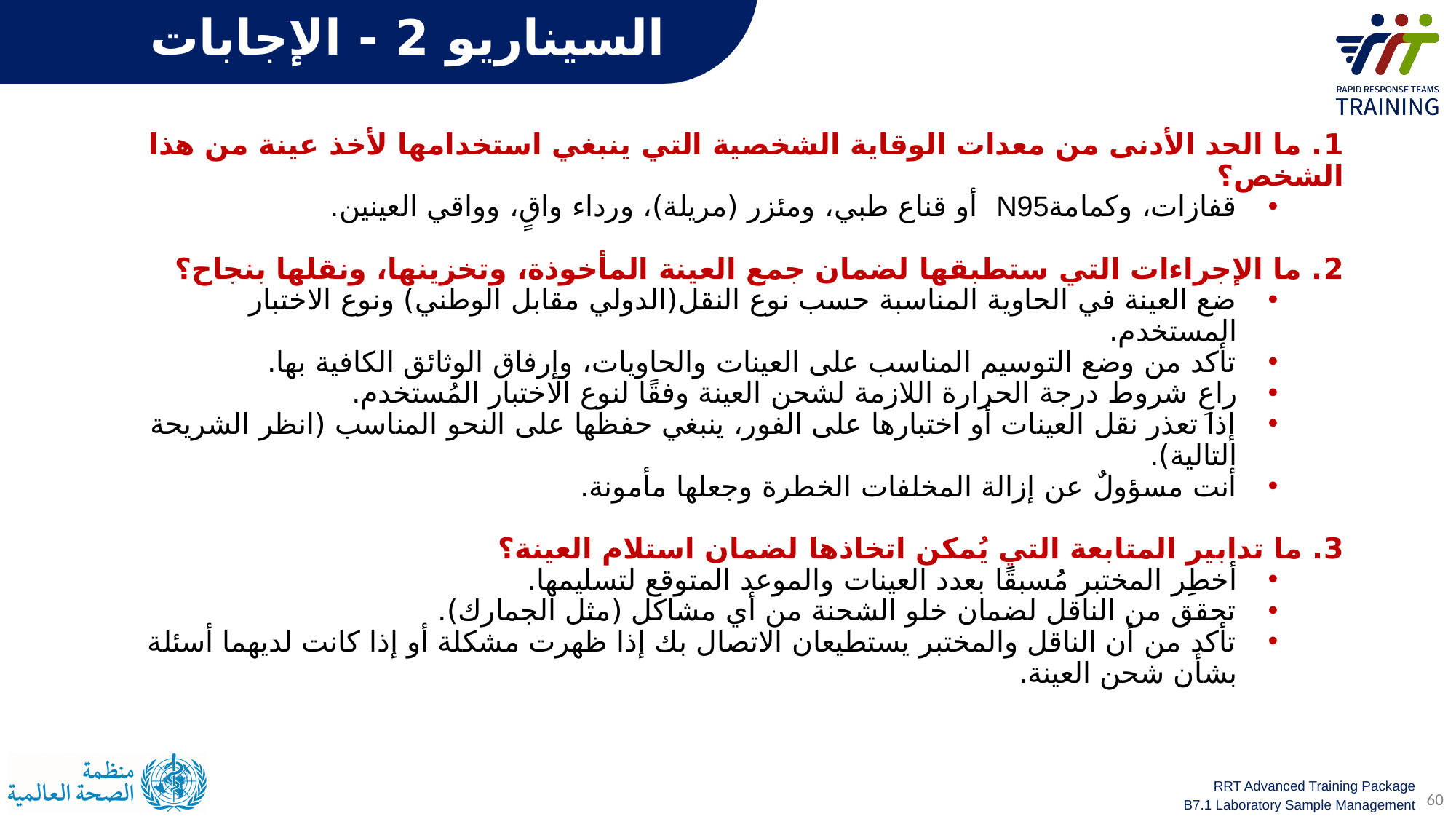

السيناريو 2 - الإجابات
1. ما الحد الأدنى من معدات الوقاية الشخصية التي ينبغي استخدامها لأخذ عينة من هذا الشخص؟
قفازات، وكمامةN95  أو قناع طبي، ومئزر (مريلة)، ورداء واقٍ، وواقي العينين.

2. ما الإجراءات التي ستطبقها لضمان جمع العينة المأخوذة، وتخزينها، ونقلها بنجاح؟
ضع العينة في الحاوية المناسبة حسب نوع النقل(الدولي مقابل الوطني) ونوع الاختبار المستخدم.
تأكد من وضع التوسيم المناسب على العينات والحاويات، وإرفاق الوثائق الكافية بها.
راعِ شروط درجة الحرارة اللازمة لشحن العينة وفقًا لنوع الاختبار المُستخدم.
إذا تعذر نقل العينات أو اختبارها على الفور، ينبغي حفظها على النحو المناسب (انظر الشريحة التالية).
أنت مسؤولٌ عن إزالة المخلفات الخطرة وجعلها مأمونة.

3. ما تدابير المتابعة التي يُمكن اتخاذها لضمان استلام العينة؟
أخطِر المختبر مُسبقًا بعدد العينات والموعد المتوقع لتسليمها.
تحقق من الناقل لضمان خلو الشحنة من أي مشاكل (مثل الجمارك).
تأكد من أن الناقل والمختبر يستطيعان الاتصال بك إذا ظهرت مشكلة أو إذا كانت لديهما أسئلة بشأن شحن العينة.